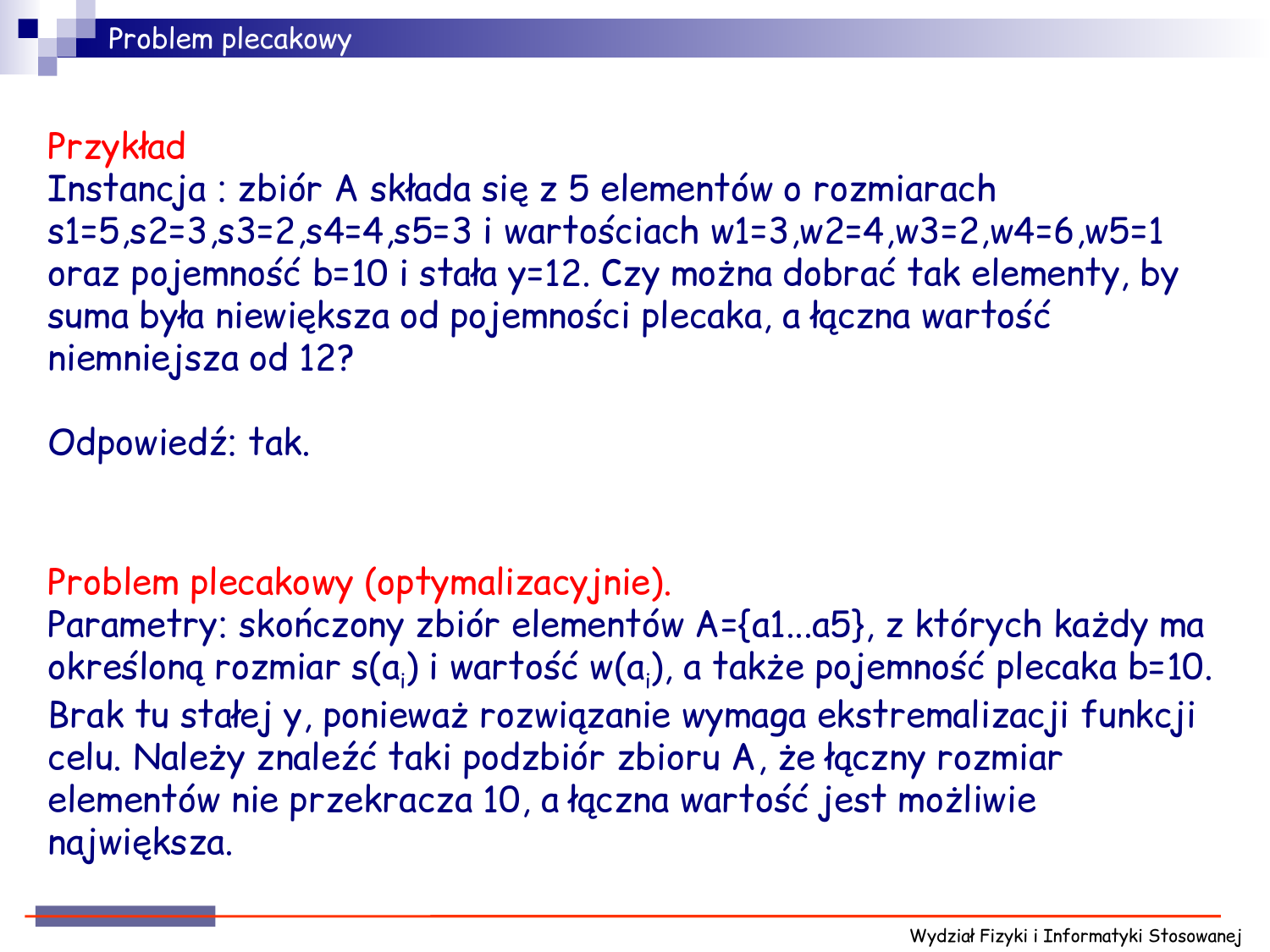

Problem plecakowy
Przykład
Instancja : zbiór A składa się z 5 elementów o rozmiarach s1=5,s2=3,s3=2,s4=4,s5=3 i wartościach w1=3,w2=4,w3=2,w4=6,w5=1
oraz pojemność b=10 i stała y=12. Czy można dobrać tak elementy, by suma była niewiększa od pojemności plecaka, a łączna wartość niemniejsza od 12?
Odpowiedź: tak.
Problem plecakowy (optymalizacyjnie).
Parametry: skończony zbiór elementów A={a1...a5}, z których każdy ma określoną rozmiar s(ai) i wartość w(ai), a także pojemność plecaka b=10.
Brak tu stałej y, ponieważ rozwiązanie wymaga ekstremalizacji funkcji celu. Należy znaleźć taki podzbiór zbioru A, że łączny rozmiar elementów nie przekracza 10, a łączna wartość jest możliwie największa.

Wydział Fizyki i Informatyki Stosowanej